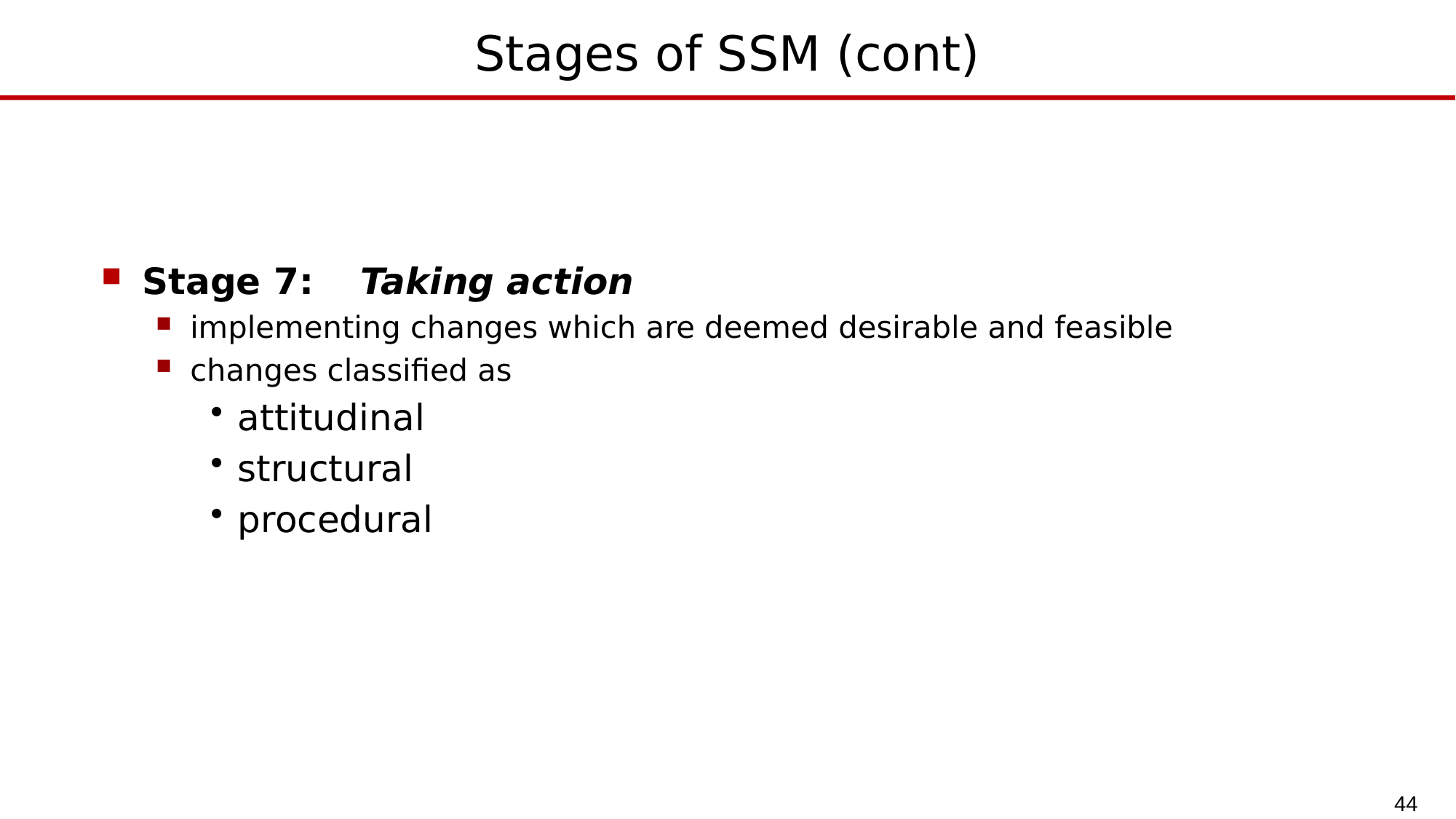

# Stages of SSM (cont)
Stage 7:	Taking action
implementing changes which are deemed desirable and feasible
changes classified as
attitudinal
structural
procedural
44